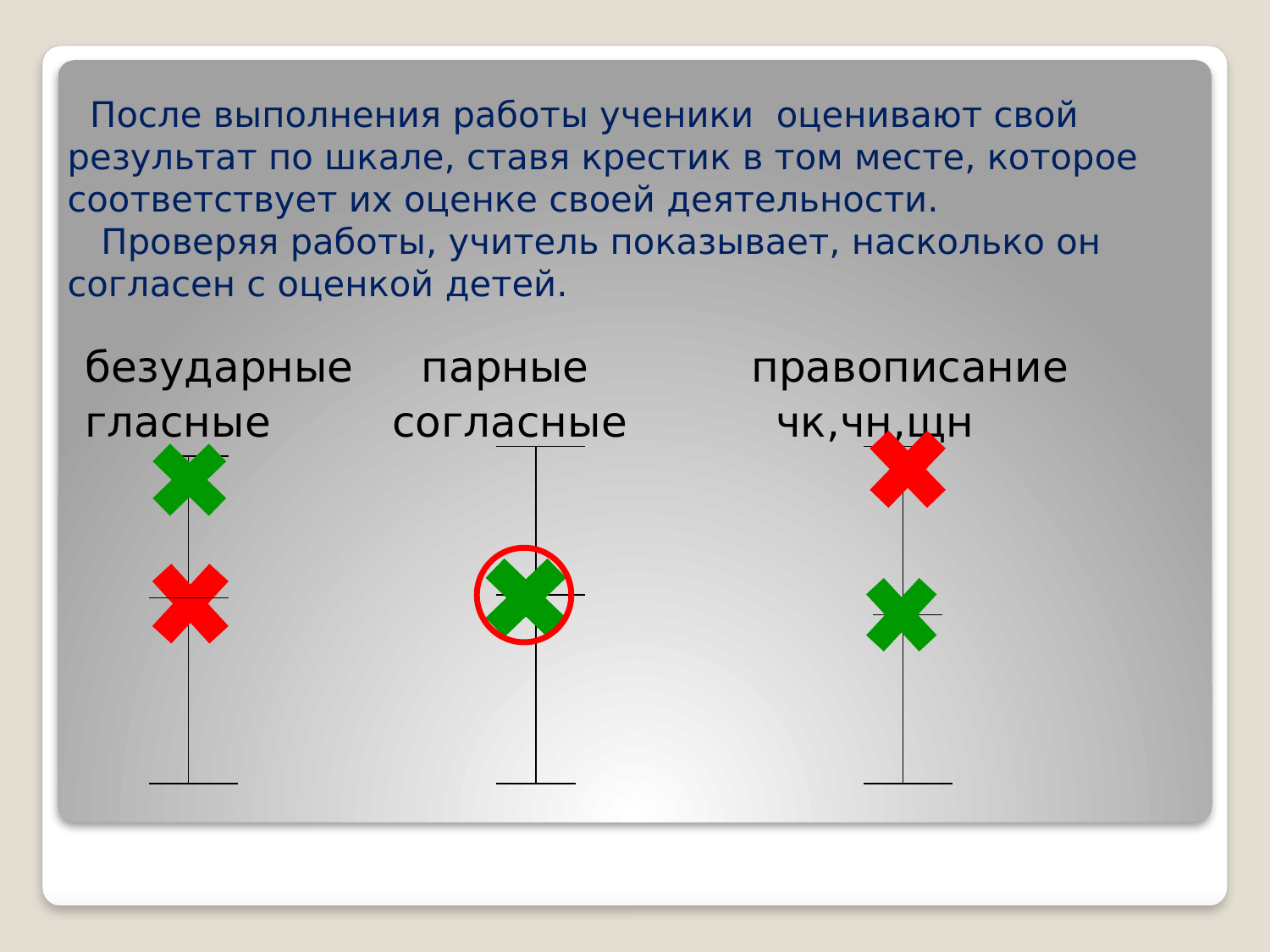

После выполнения работы ученики  оценивают свой результат по шкале, ставя крестик в том месте, которое соответствует их оценке своей деятельности.
   Проверяя работы, учитель показывает, насколько он согласен с оценкой детей.

безударные     парные            правописание
гласные         согласные           чк,чн,щн